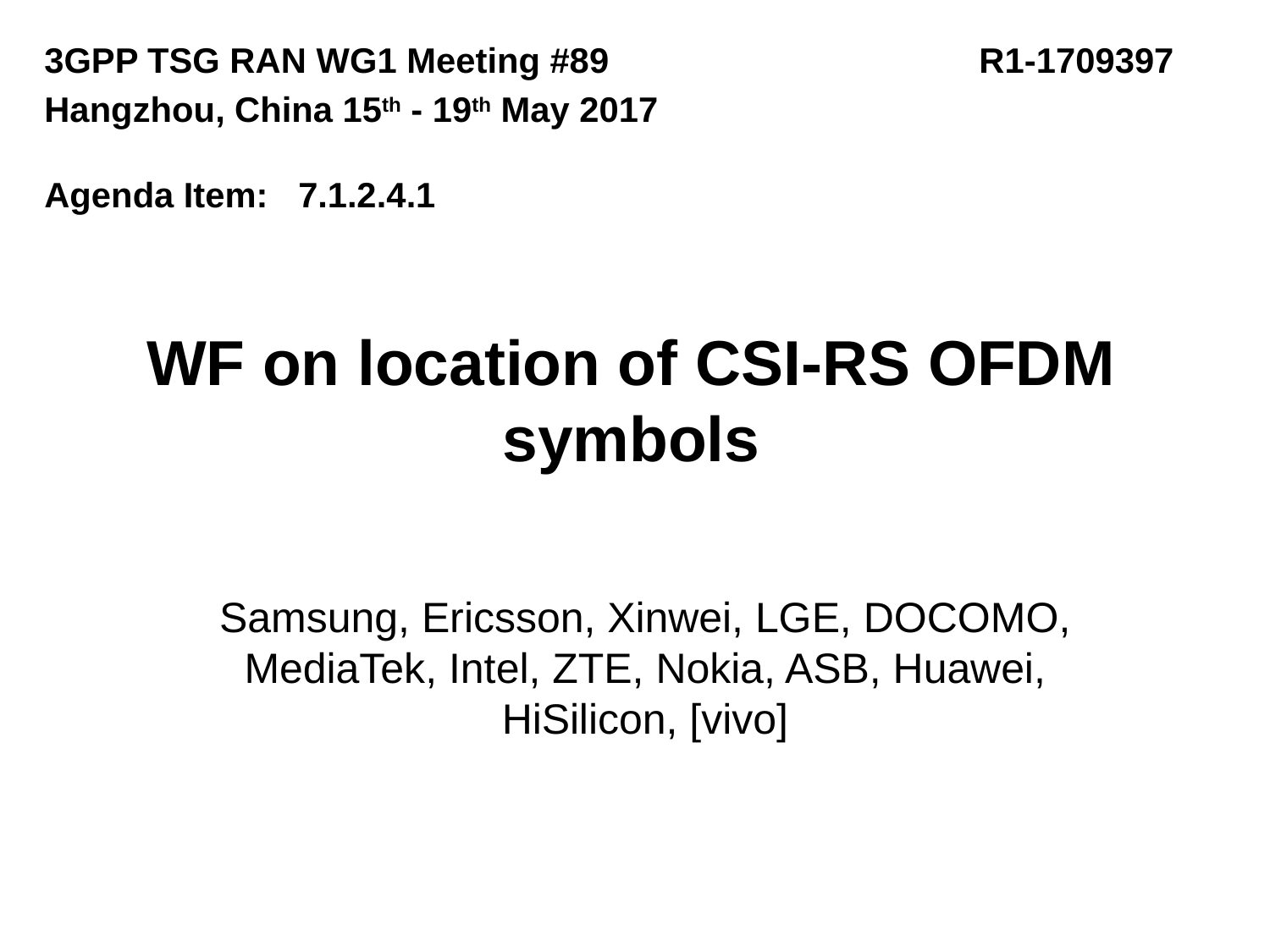

3GPP TSG RAN WG1 Meeting #89                                      R1-1709397
Hangzhou, China 15th - 19th May 2017

Agenda Item:	7.1.2.4.1

# WF on location of CSI-RS OFDM symbols
Samsung, Ericsson, Xinwei, LGE, DOCOMO, MediaTek, Intel, ZTE, Nokia, ASB, Huawei, HiSilicon, [vivo]